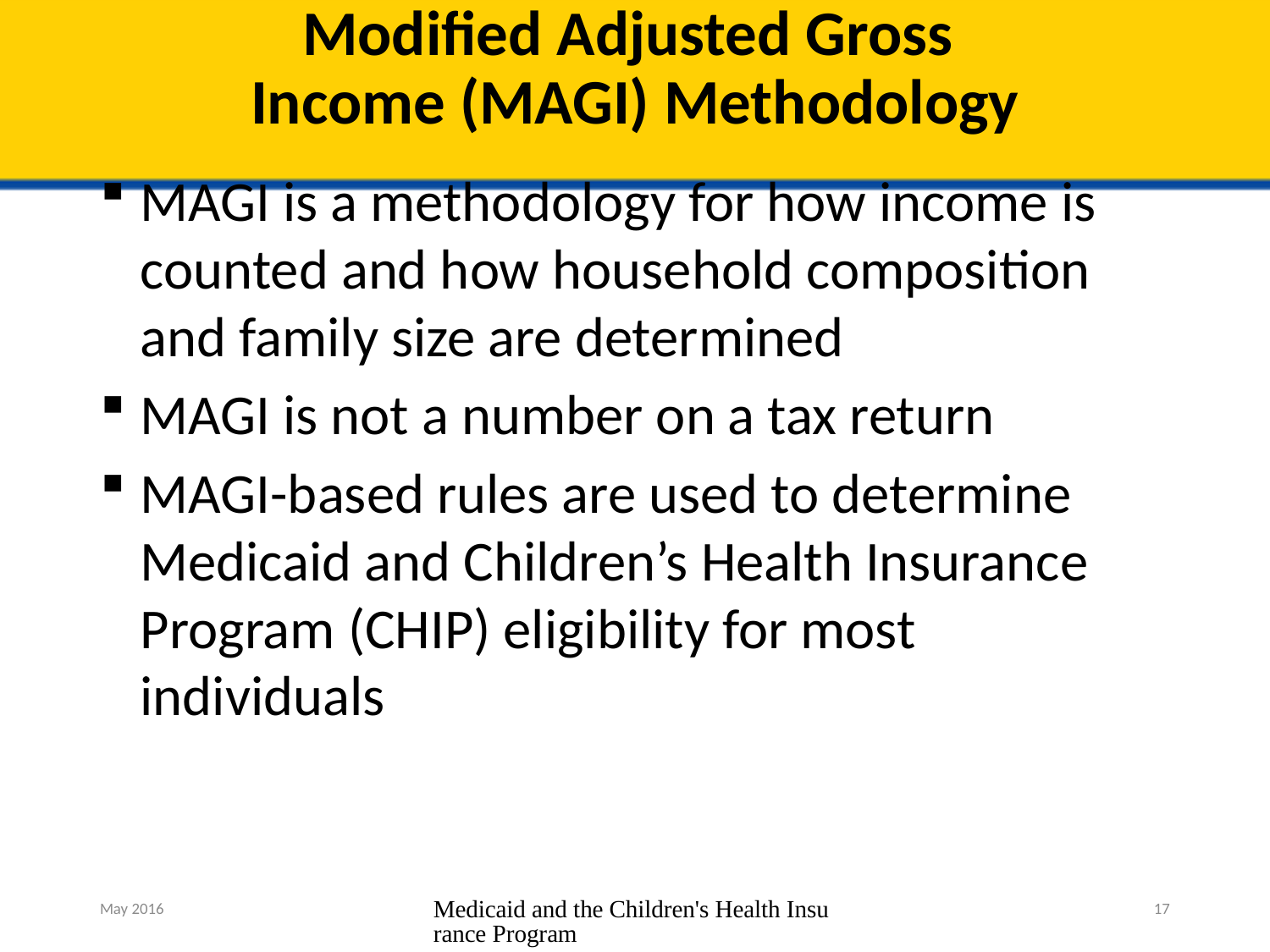

# Modified Adjusted Gross Income (MAGI) Methodology
MAGI is a methodology for how income is counted and how household composition and family size are determined
MAGI is not a number on a tax return
MAGI-based rules are used to determine Medicaid and Children’s Health Insurance Program (CHIP) eligibility for most individuals

May 2016
Medicaid and the Children's Health Insurance Program
17